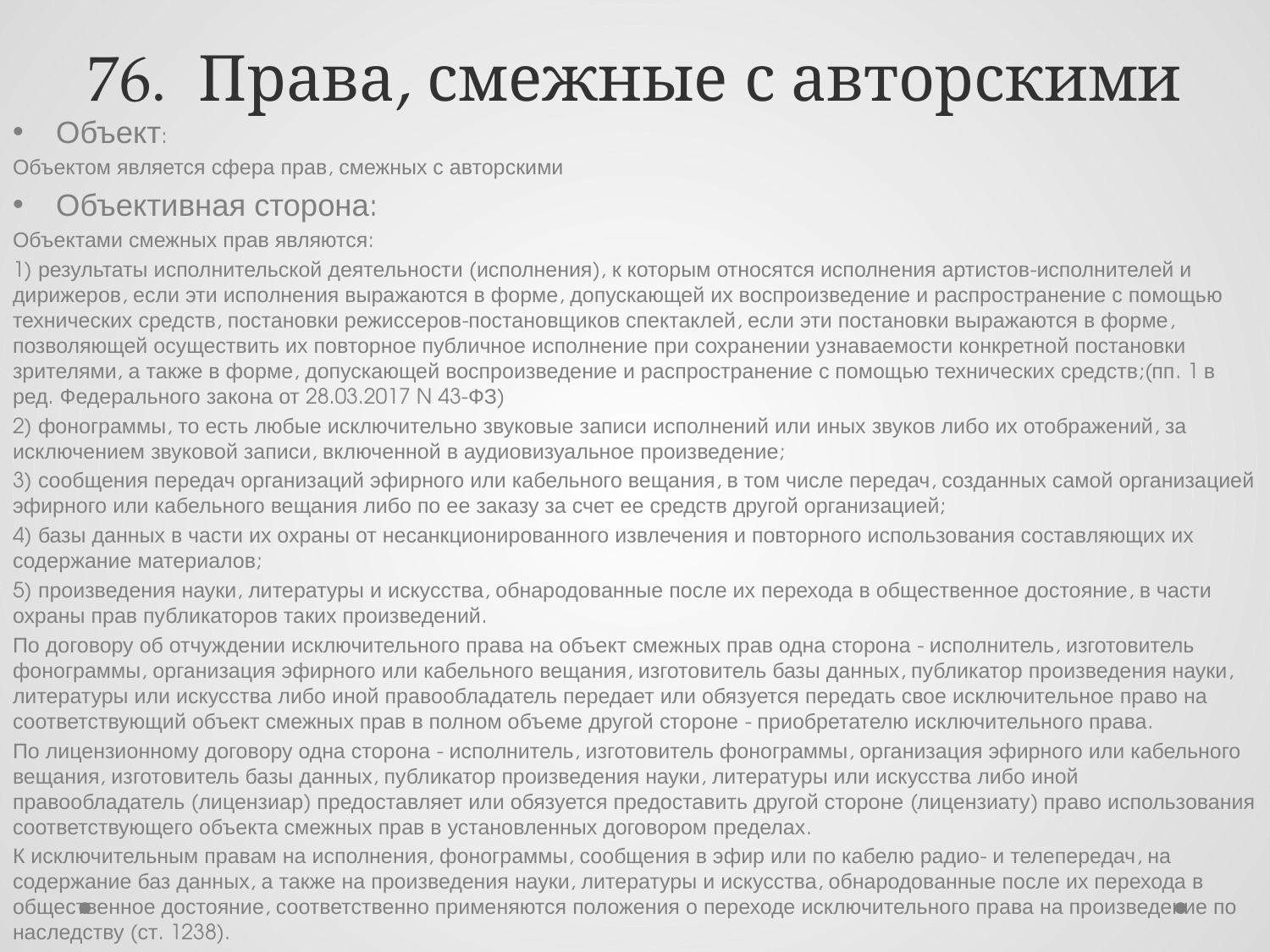

# 76.  Права, смежные с авторскими
Объект:
Объектом является сфера прав, смежных с авторскими
Объективная сторона:
Объектами смежных прав являются:
1) результаты исполнительской деятельности (исполнения), к которым относятся исполнения артистов-исполнителей и дирижеров, если эти исполнения выражаются в форме, допускающей их воспроизведение и распространение с помощью технических средств, постановки режиссеров-постановщиков спектаклей, если эти постановки выражаются в форме, позволяющей осуществить их повторное публичное исполнение при сохранении узнаваемости конкретной постановки зрителями, а также в форме, допускающей воспроизведение и распространение с помощью технических средств;(пп. 1 в ред. Федерального закона от 28.03.2017 N 43-ФЗ)
2) фонограммы, то есть любые исключительно звуковые записи исполнений или иных звуков либо их отображений, за исключением звуковой записи, включенной в аудиовизуальное произведение;
3) сообщения передач организаций эфирного или кабельного вещания, в том числе передач, созданных самой организацией эфирного или кабельного вещания либо по ее заказу за счет ее средств другой организацией;
4) базы данных в части их охраны от несанкционированного извлечения и повторного использования составляющих их содержание материалов;
5) произведения науки, литературы и искусства, обнародованные после их перехода в общественное достояние, в части охраны прав публикаторов таких произведений.
По договору об отчуждении исключительного права на объект смежных прав одна сторона - исполнитель, изготовитель фонограммы, организация эфирного или кабельного вещания, изготовитель базы данных, публикатор произведения науки, литературы или искусства либо иной правообладатель передает или обязуется передать свое исключительное право на соответствующий объект смежных прав в полном объеме другой стороне - приобретателю исключительного права.
По лицензионному договору одна сторона - исполнитель, изготовитель фонограммы, организация эфирного или кабельного вещания, изготовитель базы данных, публикатор произведения науки, литературы или искусства либо иной правообладатель (лицензиар) предоставляет или обязуется предоставить другой стороне (лицензиату) право использования соответствующего объекта смежных прав в установленных договором пределах.
К исключительным правам на исполнения, фонограммы, сообщения в эфир или по кабелю радио- и телепередач, на содержание баз данных, а также на произведения науки, литературы и искусства, обнародованные после их перехода в общественное достояние, соответственно применяются положения о переходе исключительного права на произведение по наследству (ст. 1238).